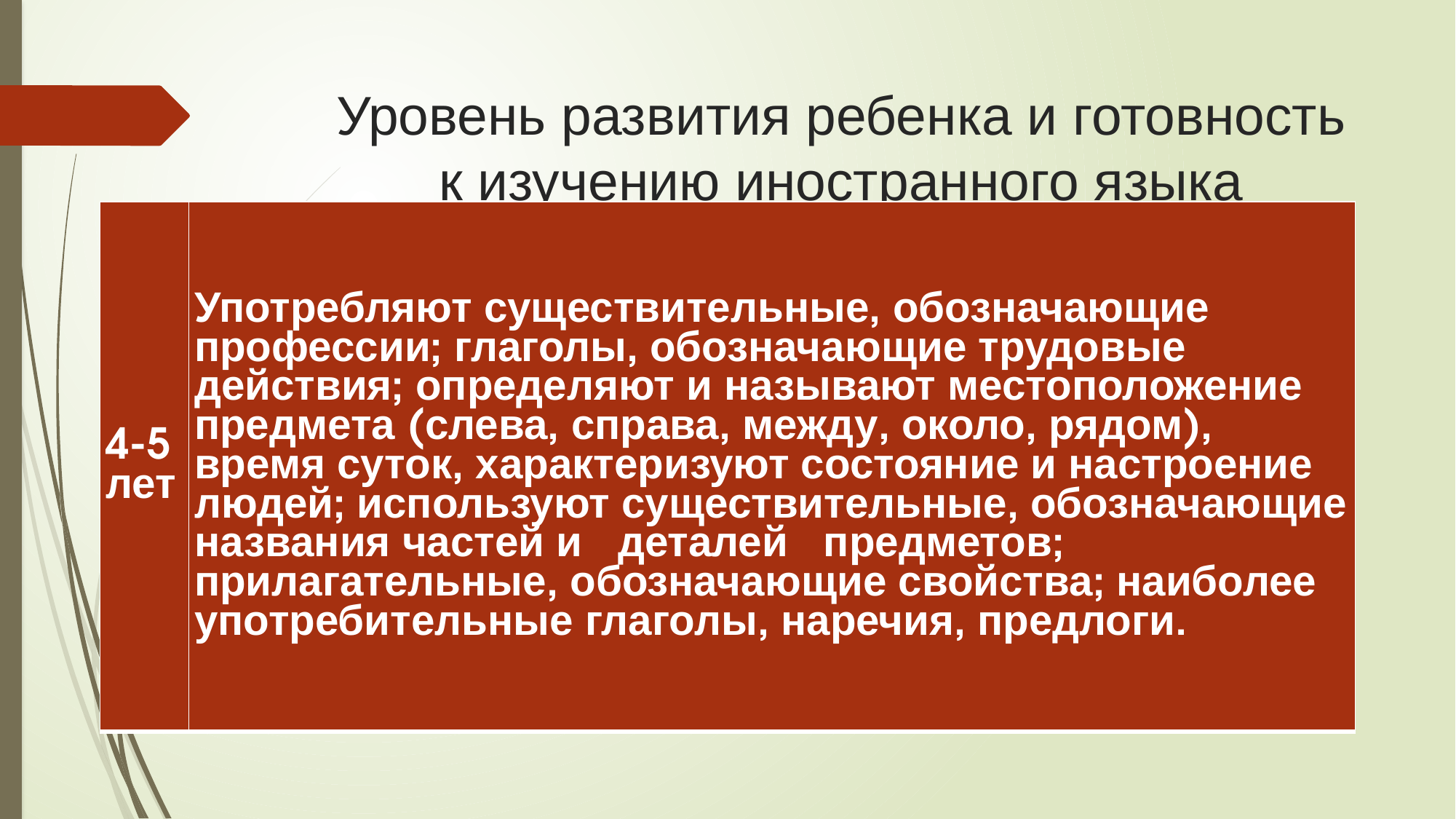

# Уровень развития ребенка и готовность к изучению иностранного языка
| 4-5 лет | Употребляют существительные, обозначающие профессии; глаголы, обозначающие трудовые действия; определяют и называют местоположение предмета (слева, справа, между, около, рядом),     время суток, характеризуют состояние и настроение людей; используют существительные, обозначающие названия частей и   деталей   предметов; прилагательные, обозначающие свойства; наиболее употребительные глаголы, наречия, предлоги. |
| --- | --- |